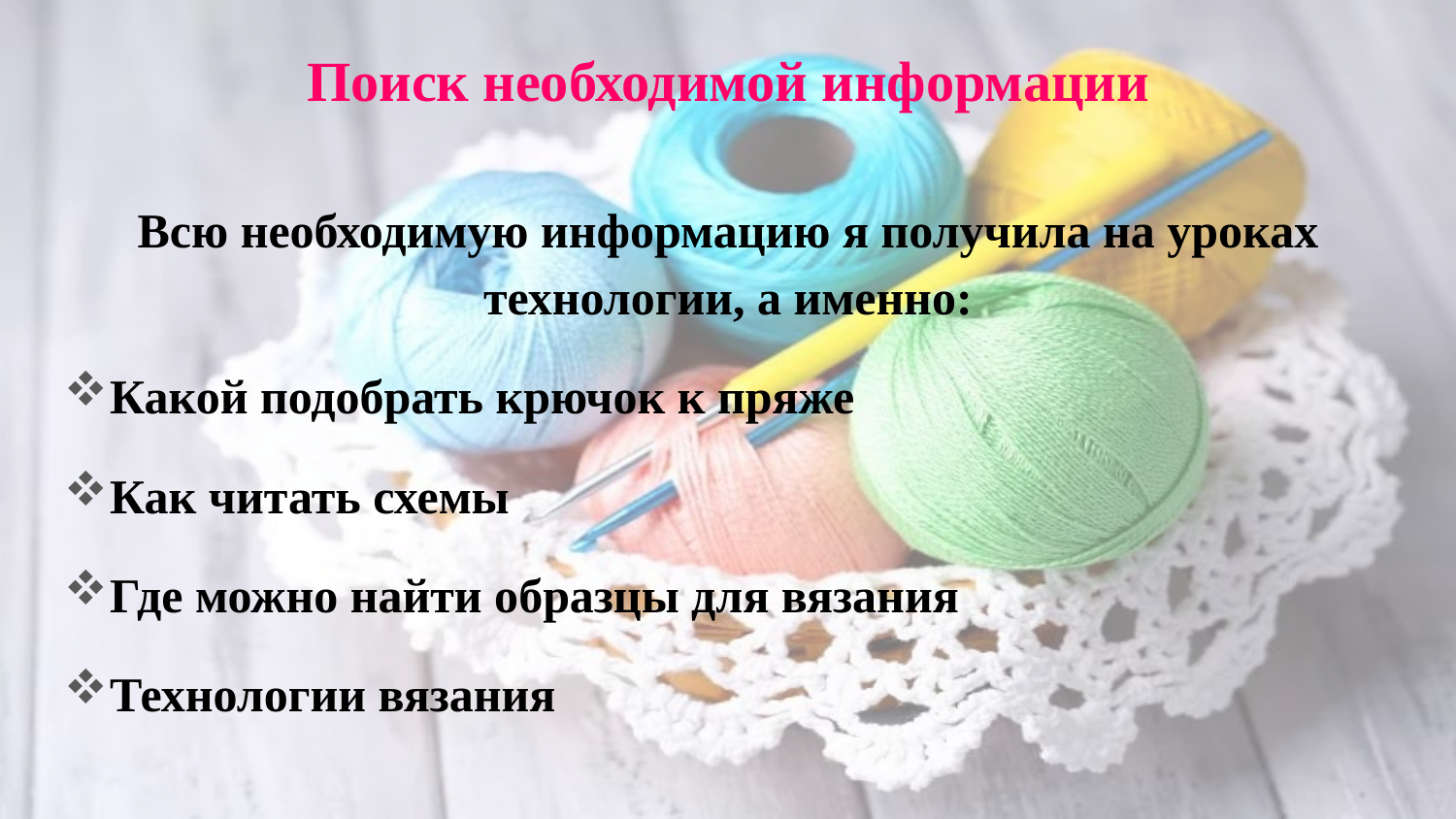

# Поиск необходимой информации
Всю необходимую информацию я получила на уроках технологии, а именно:
Какой подобрать крючок к пряже
Как читать схемы
Где можно найти образцы для вязания
Технологии вязания